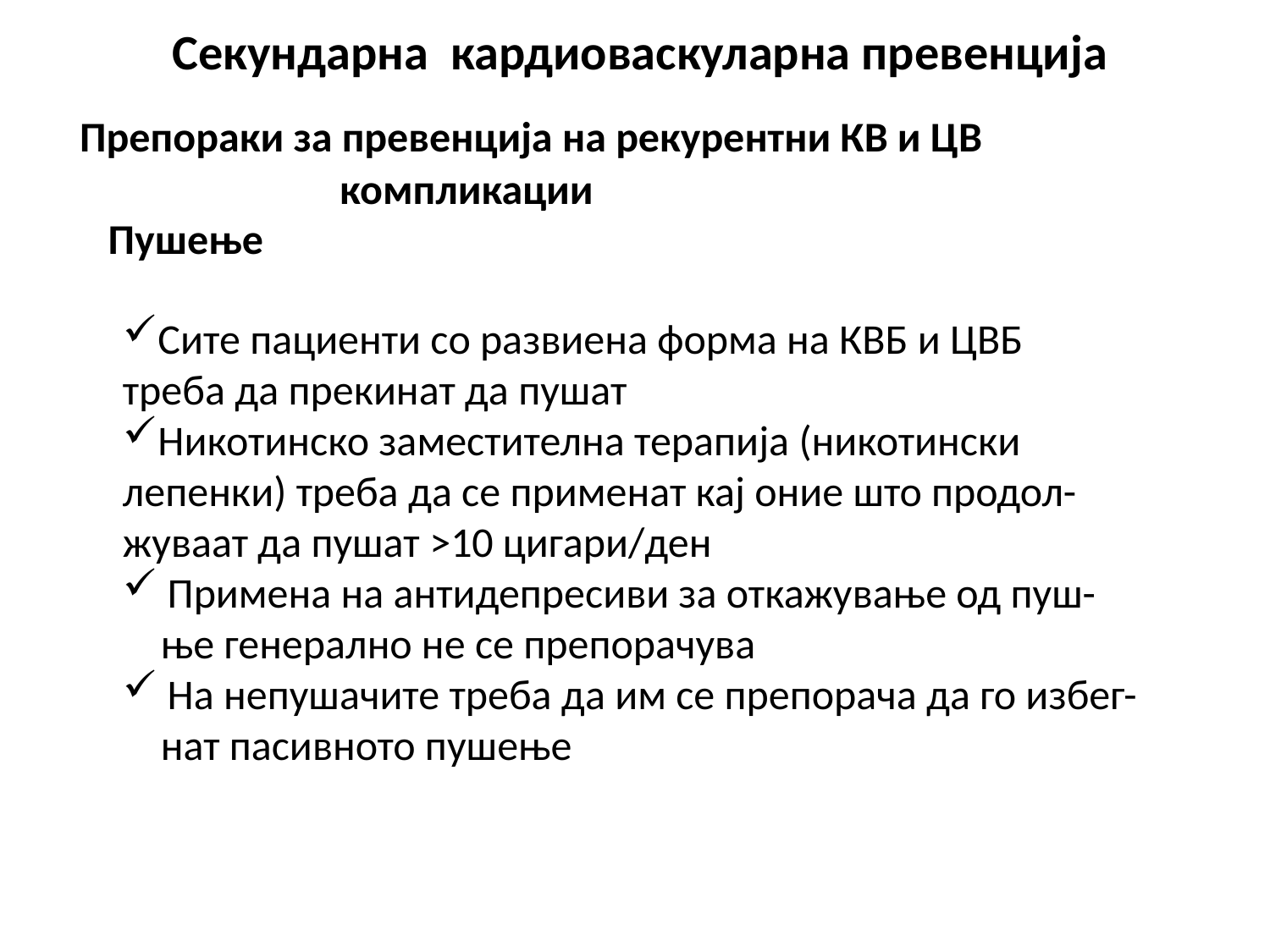

# Секундарна  кардиоваскуларна превенција
      Препораки за превенција на рекурентни КВ и ЦВ        	   		                     компликации
Пушење
Сите пациенти со развиена форма на КВБ и ЦВБ
треба да прекинат да пушат
Никотинско заместителна терапија (никотински
лепенки) треба да се применат кај оние што продол-
жуваат да пушат >10 цигари/ден
 Примена на антидепресиви за откажување од пуш-
    ње генерално не се препорачува
 На непушачите треба да им се препорача да го избег-
    нат пасивното пушење